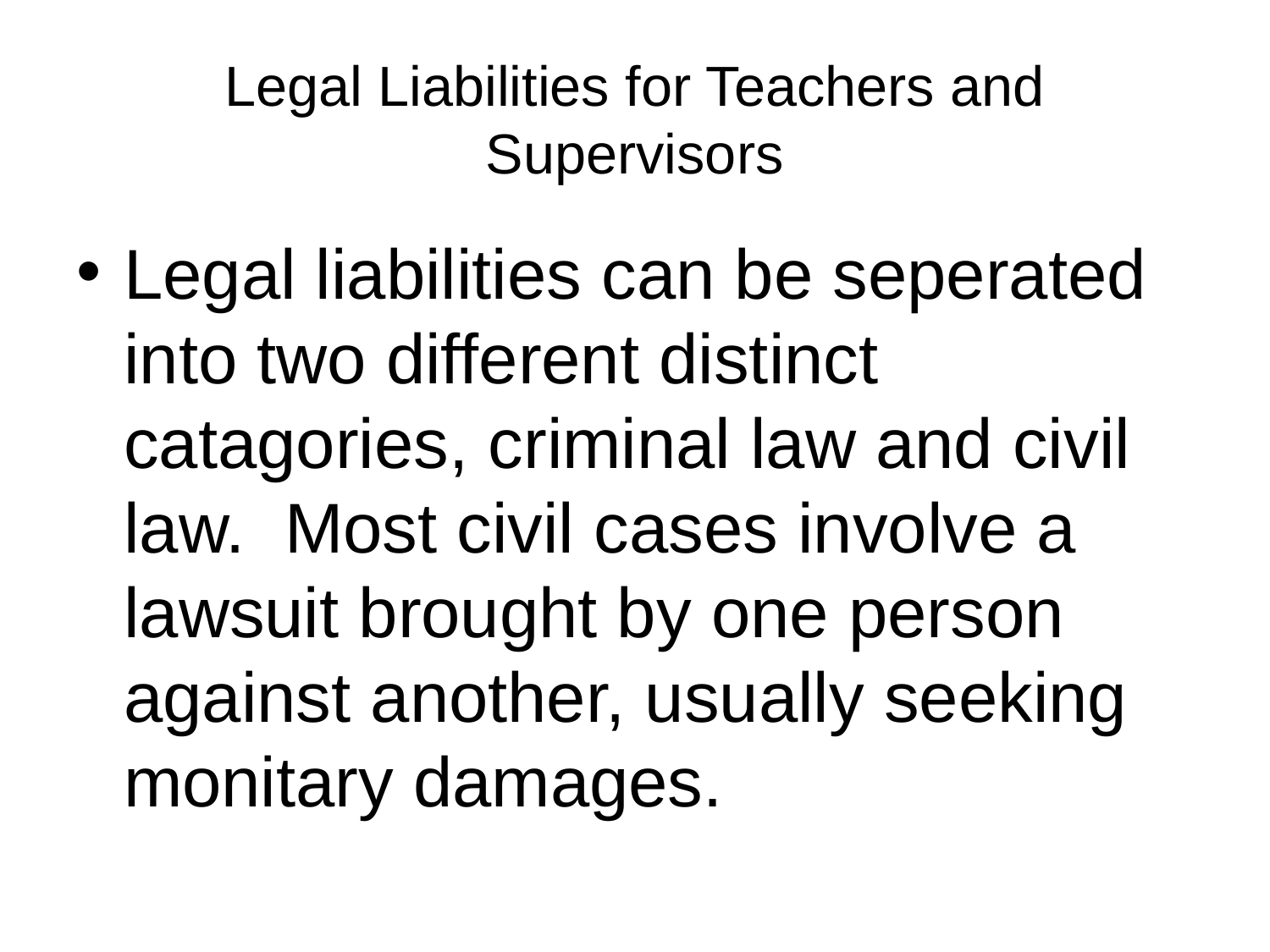

# Legal Liabilities for Teachers and Supervisors
Legal liabilities can be seperated into two different distinct catagories, criminal law and civil law.  Most civil cases involve a lawsuit brought by one person against another, usually seeking monitary damages.